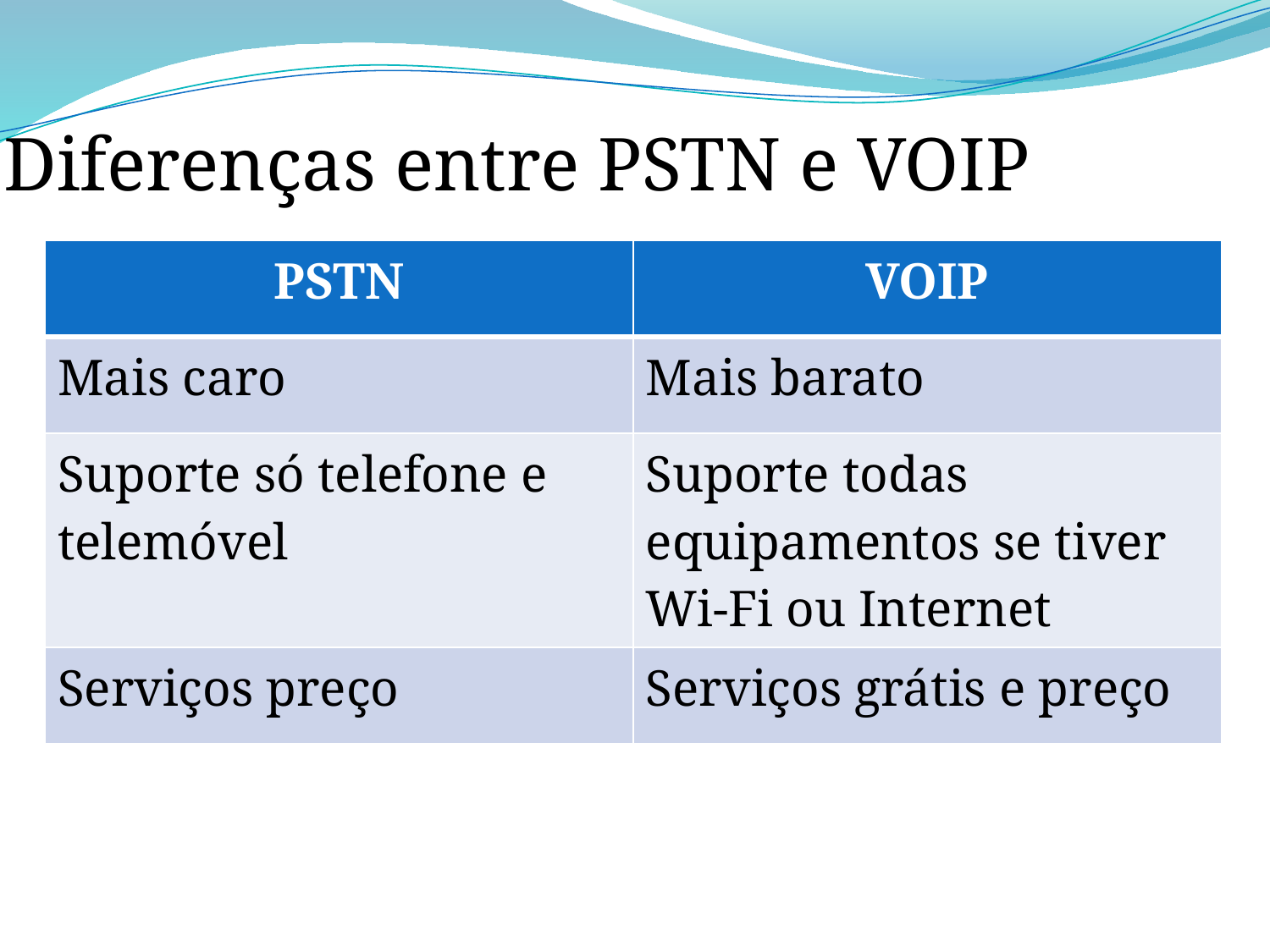

Diferenças entre PSTN e VOIP
| PSTN | VOIP |
| --- | --- |
| Mais caro | Mais barato |
| Suporte só telefone e telemóvel | Suporte todas equipamentos se tiver Wi-Fi ou Internet |
| Serviços preço | Serviços grátis e preço |